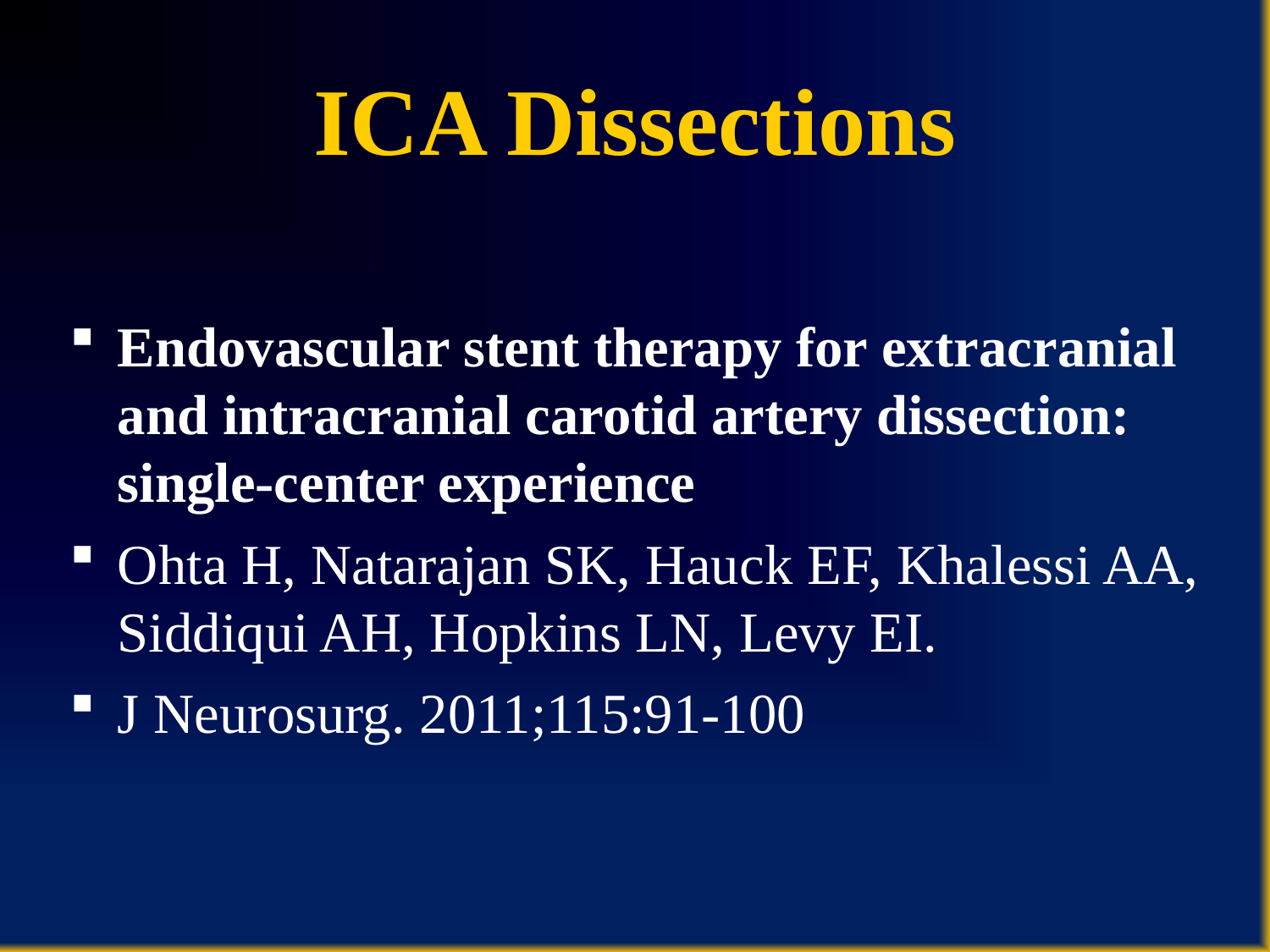

# ICA Dissections

Endovascular stent therapy for extracranial and intracranial carotid artery dissection: single-center experience
Ohta H, Natarajan SK, Hauck EF, Khalessi AA, Siddiqui AH, Hopkins LN, Levy EI.
J Neurosurg. 2011;115:91-100